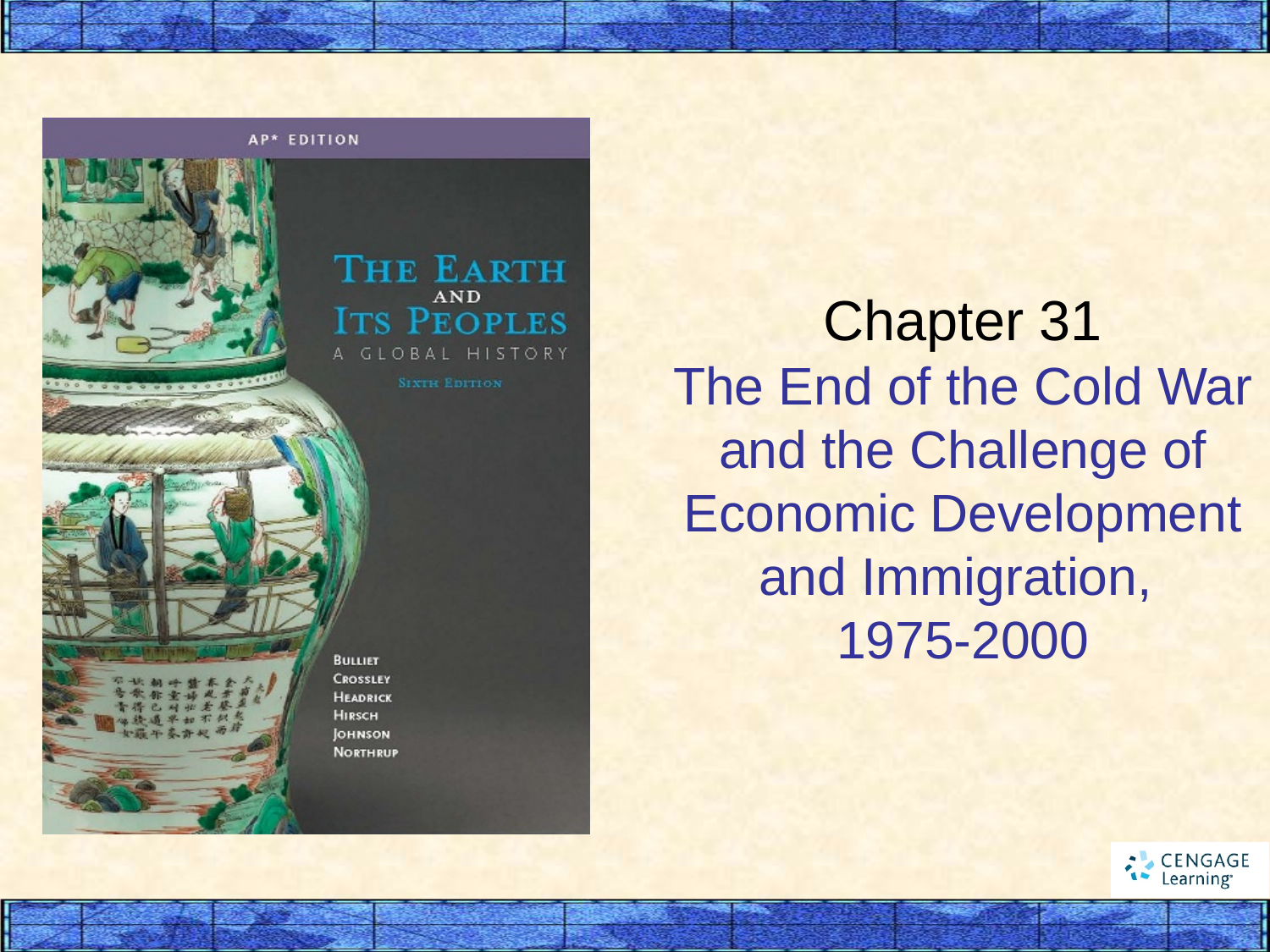

# Chapter 31 The End of the Cold War and the Challenge of Economic Development and Immigration, 1975-2000